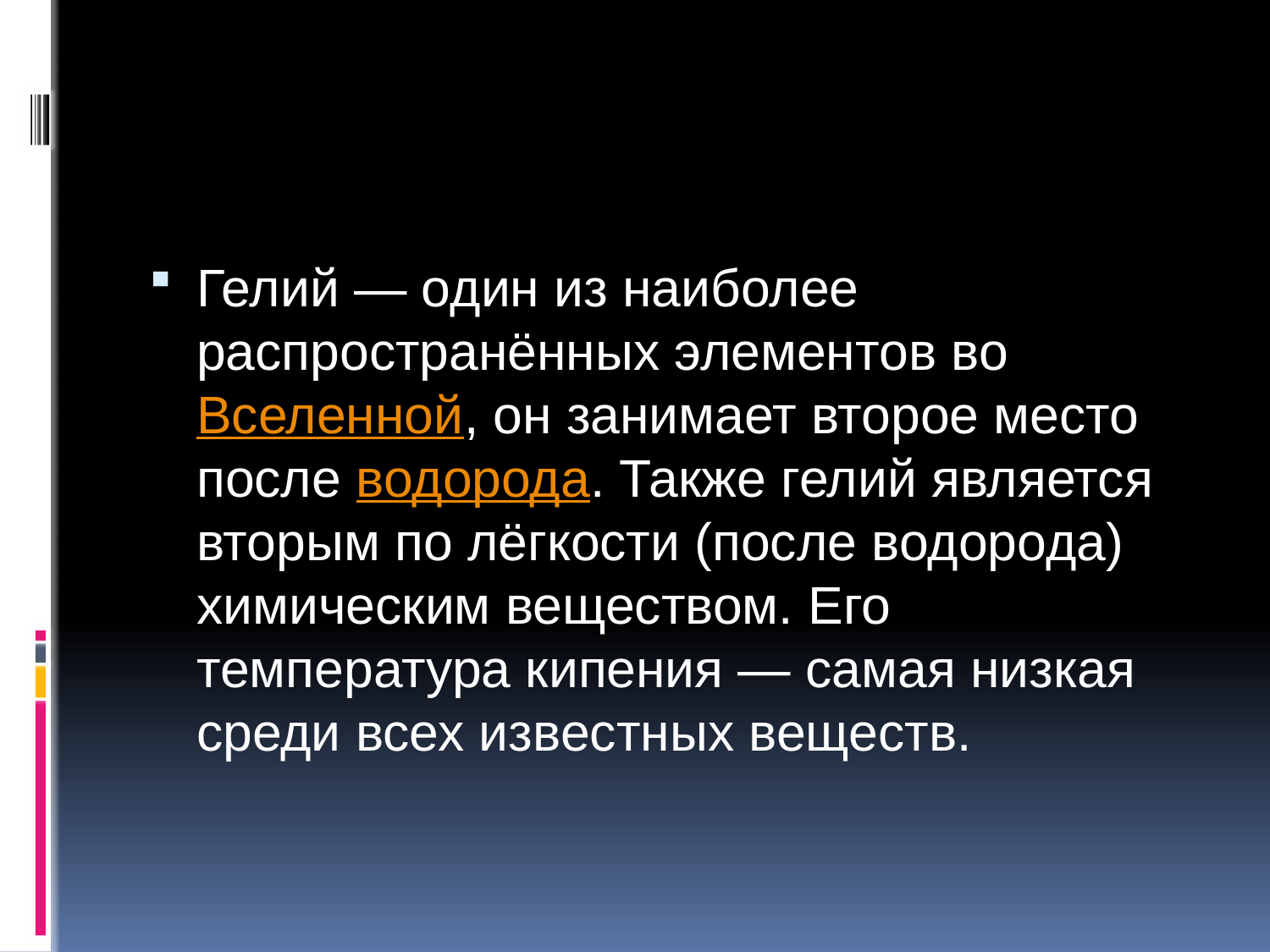

#
Гелий — один из наиболее распространённых элементов во Вселенной, он занимает второе место после водорода. Также гелий является вторым по лёгкости (после водорода) химическим веществом. Его температура кипения — самая низкая среди всех известных веществ.